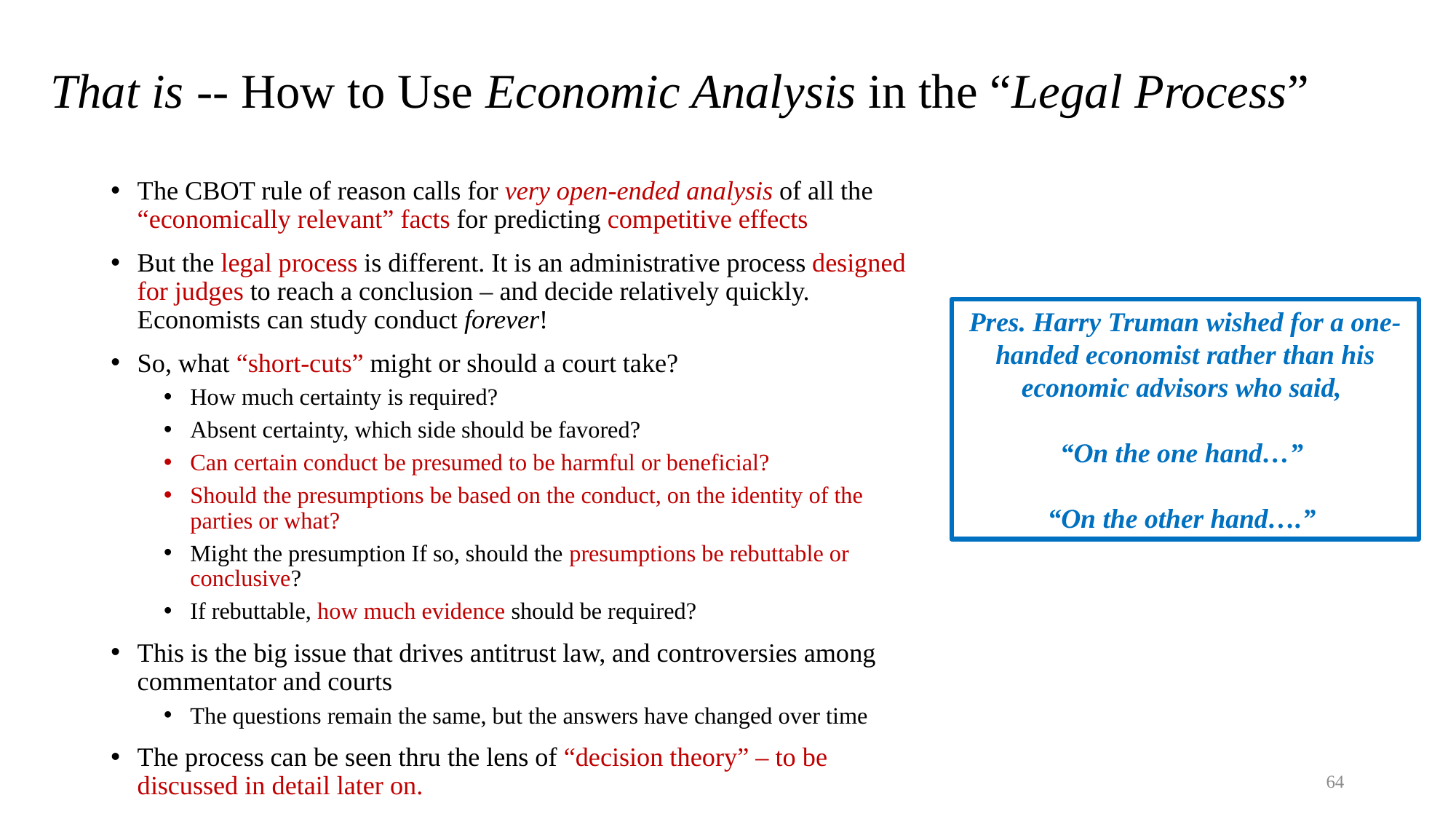

# That is -- How to Use Economic Analysis in the “Legal Process”
The CBOT rule of reason calls for very open-ended analysis of all the
“economically relevant” facts for predicting competitive effects
But the legal process is different. It is an administrative process designed for judges to reach a conclusion – and decide relatively quickly.
Economists can study conduct forever!
So, what “short-cuts” might or should a court take?
How much certainty is required?
Absent certainty, which side should be favored?
Can certain conduct be presumed to be harmful or beneficial?
Should the presumptions be based on the conduct, on the identity of the parties or what?
Might the presumption If so, should the presumptions be rebuttable or conclusive?
If rebuttable, how much evidence should be required?
This is the big issue that drives antitrust law, and controversies among commentator and courts
The questions remain the same, but the answers have changed over time
The process can be seen thru the lens of “decision theory” – to be discussed in detail later on.
Pres. Harry Truman wished for a one-handed economist rather than his economic advisors who said,

“On the one hand…”
“On the other hand….”
64